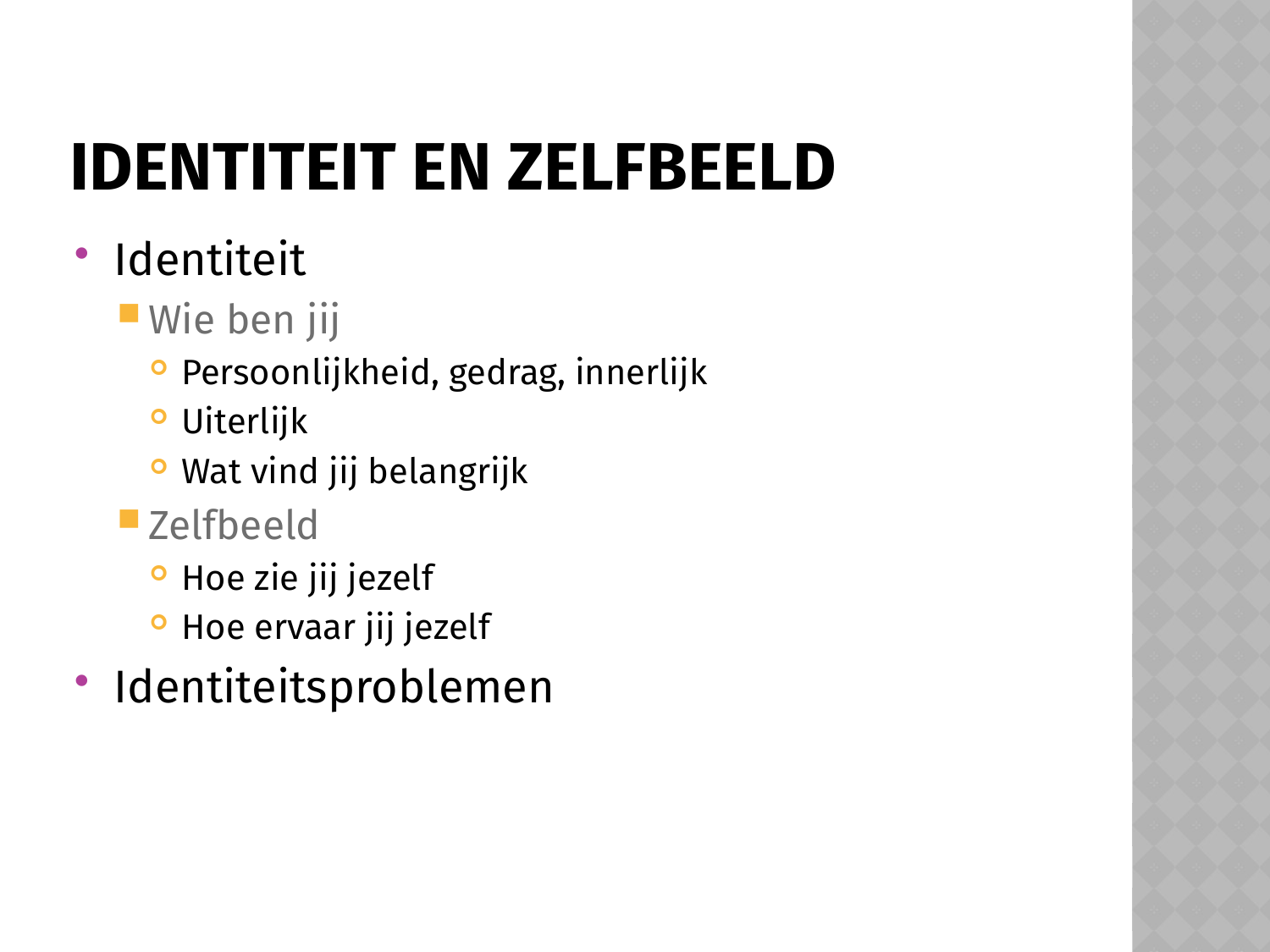

# Identiteit en zelfbeeld
Identiteit
Wie ben jij
Persoonlijkheid, gedrag, innerlijk
Uiterlijk
Wat vind jij belangrijk
Zelfbeeld
Hoe zie jij jezelf
Hoe ervaar jij jezelf
Identiteitsproblemen